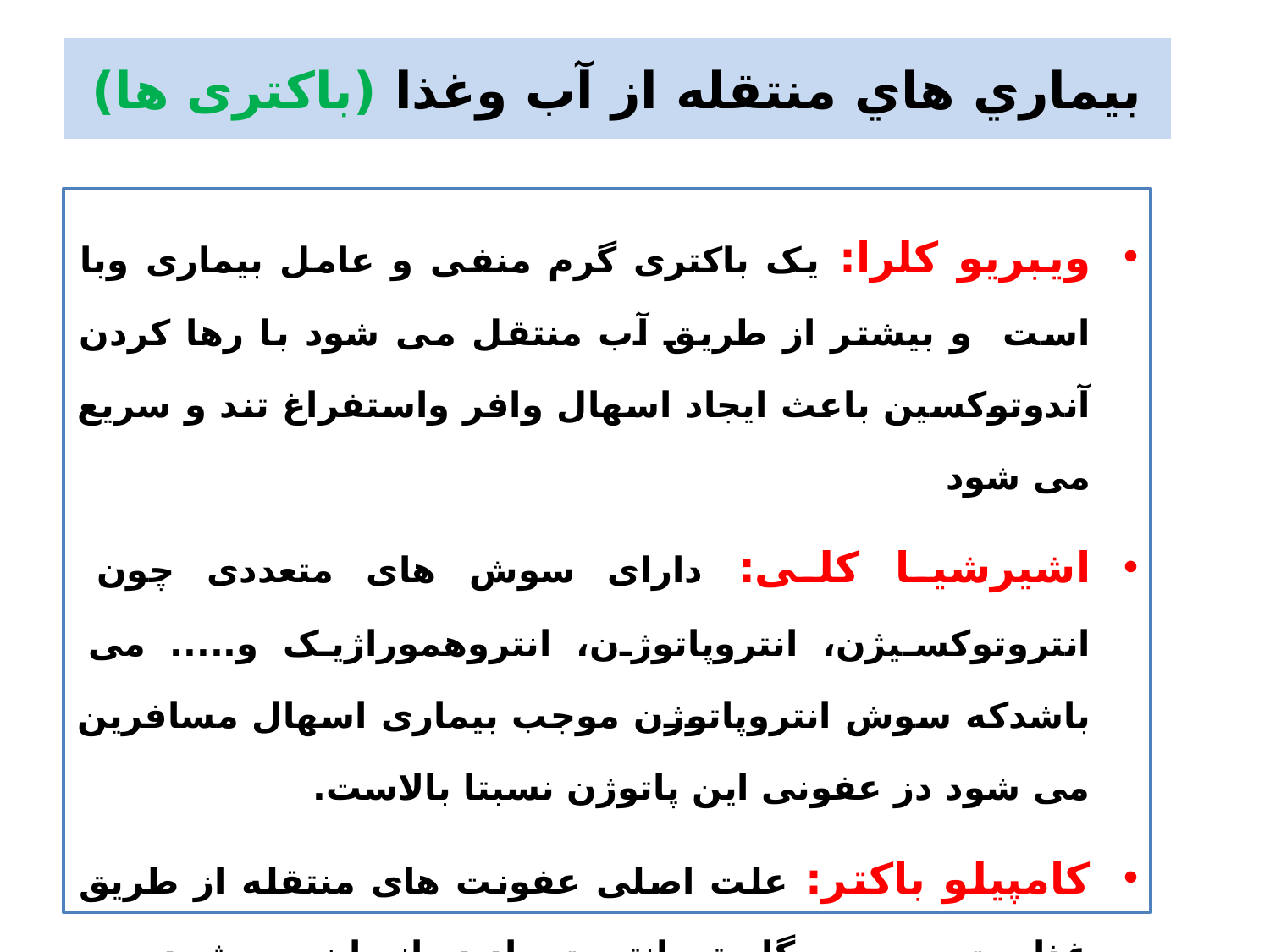

# بيماري هاي منتقله از آب وغذا (باکتری ها)
ویبریو کلرا: یک باکتری گرم منفی و عامل بیماری وبا است  و بیشتر از طریق آب منتقل می شود با رها کردن آندوتوکسین باعث ایجاد اسهال وافر واستفراغ تند و سریع می شود
اشیرشیا کلی: دارای سوش های متعددی چون انتروتوکسیژن، انتروپاتوژن، انتروهموراژیک و..... می باشدکه سوش انتروپاتوژن موجب بیماری اسهال مسافرین می شود دز عفونی این پاتوژن نسبتا بالاست.
کامپیلو باکتر: علت اصلی عفونت های منتقله از طریق غذاست و موجب گاستروانتریت حاد در انسان می شود مهم ترین گونه این پاتوژن کامپیلوباکتر ژژونی می باشد .این پاتوژن از طریق آب نیز منتقل می شود.